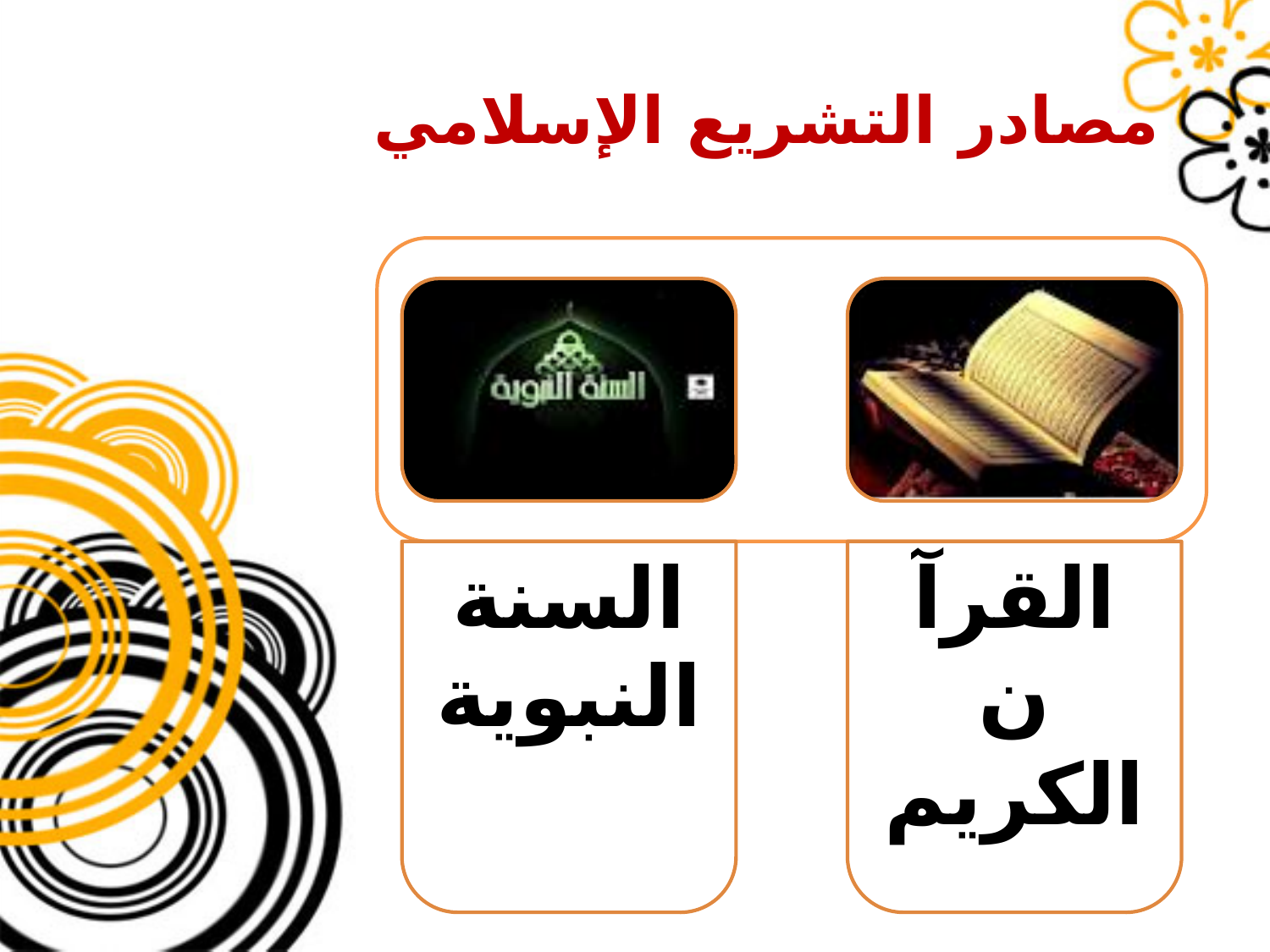

# مصادر التشريع الإسلامي
السنة
النبوية
القرآن
الكريم